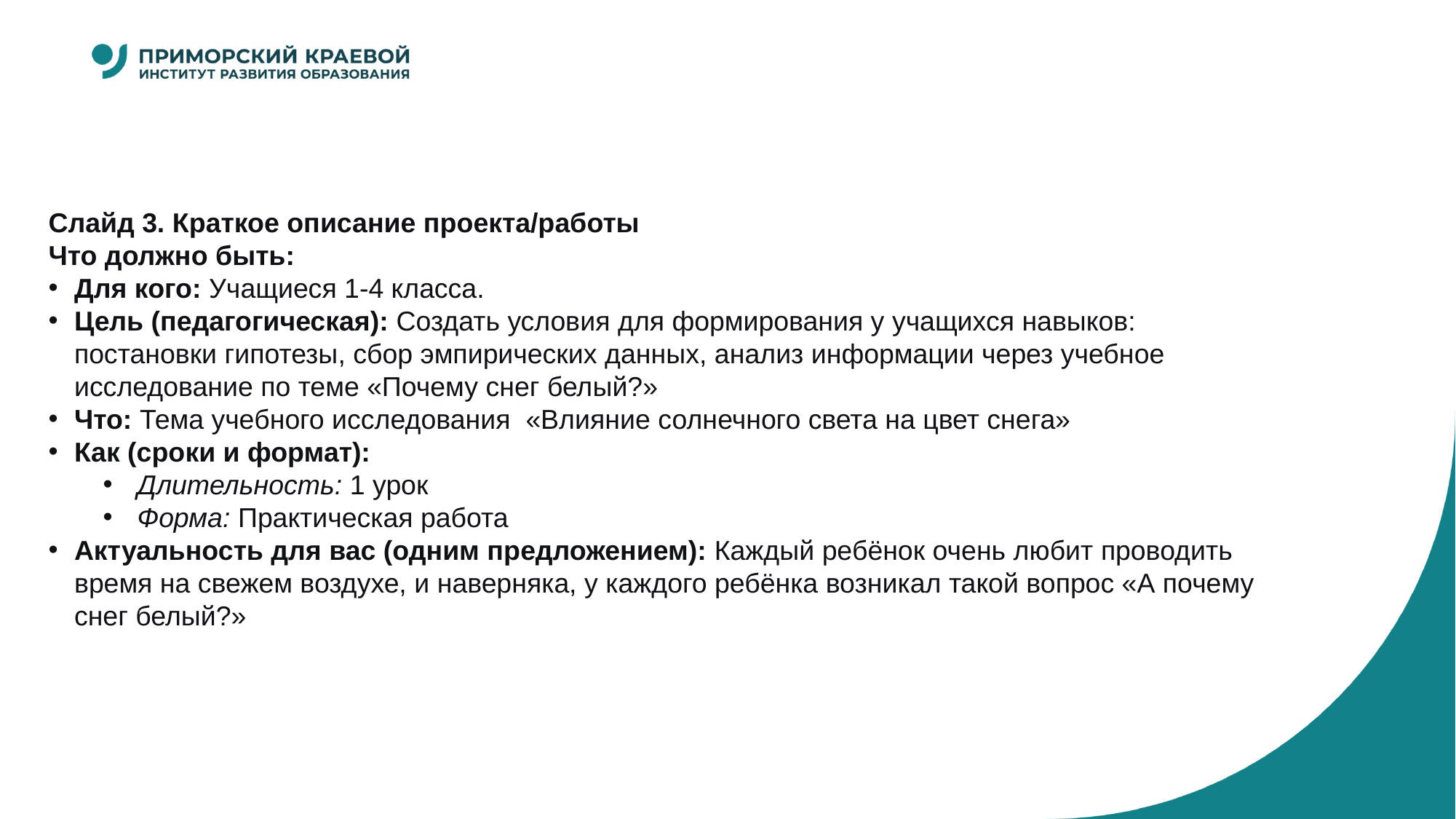

#
Слайд 3. Краткое описание проекта/работы
Что должно быть:
Для кого: Учащиеся 1-4 класса.
Цель (педагогическая): Создать условия для формирования у учащихся навыков: постановки гипотезы, сбор эмпирических данных, анализ информации через учебное исследование по теме «Почему снег белый?»
Что: Тема учебного исследования  «Влияние солнечного света на цвет снега»
Как (сроки и формат):
Длительность: 1 урок
Форма: Практическая работа
Актуальность для вас (одним предложением): Каждый ребёнок очень любит проводить время на свежем воздухе, и наверняка, у каждого ребёнка возникал такой вопрос «А почему снег белый?»